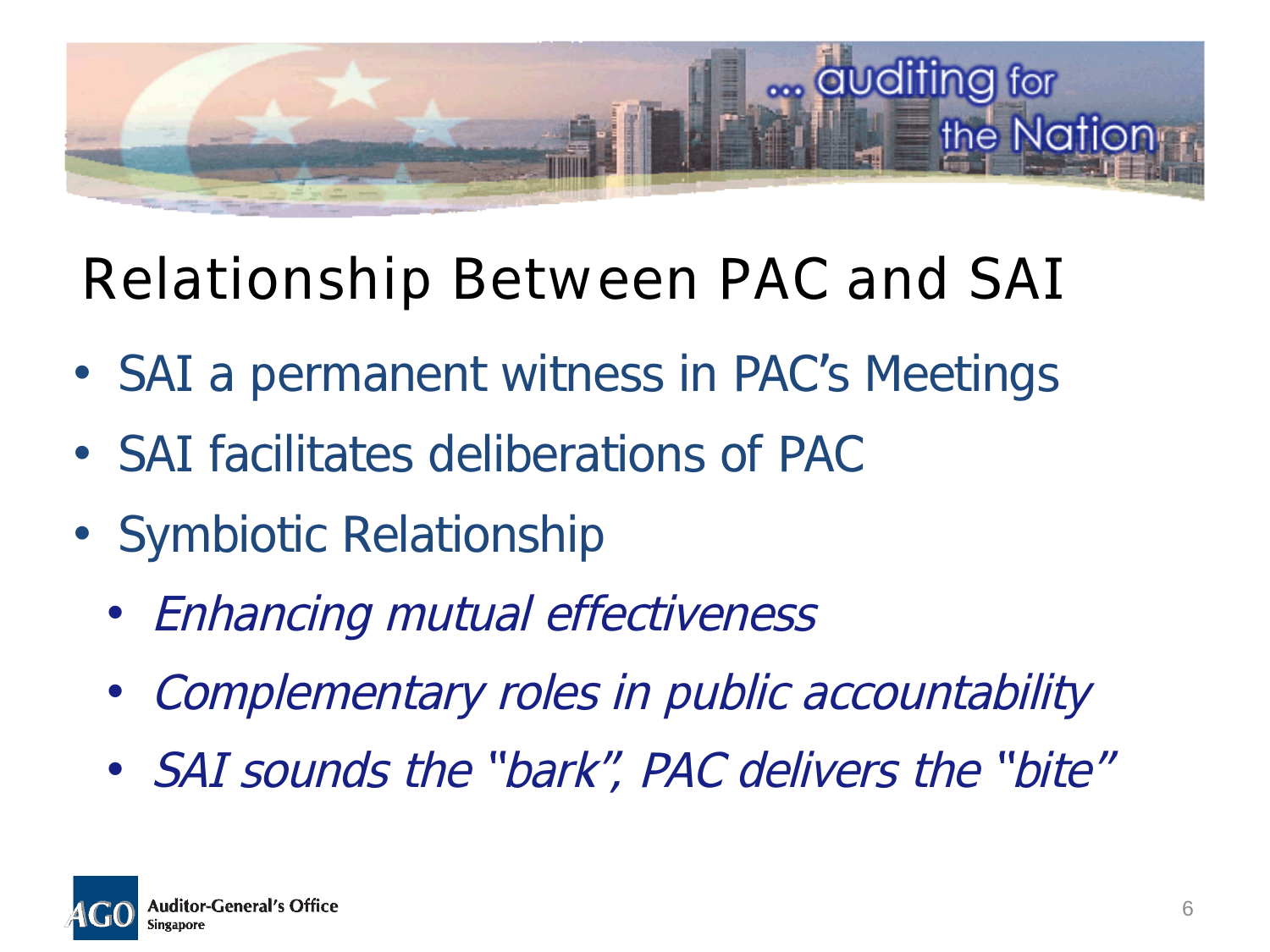

Relationship Between PAC and SAI
 SAI a permanent witness in PAC’s Meetings
 SAI facilitates deliberations of PAC
 Symbiotic Relationship
 Enhancing mutual effectiveness
 Complementary roles in public accountability
 SAI sounds the “bark”, PAC delivers the “bite”
6